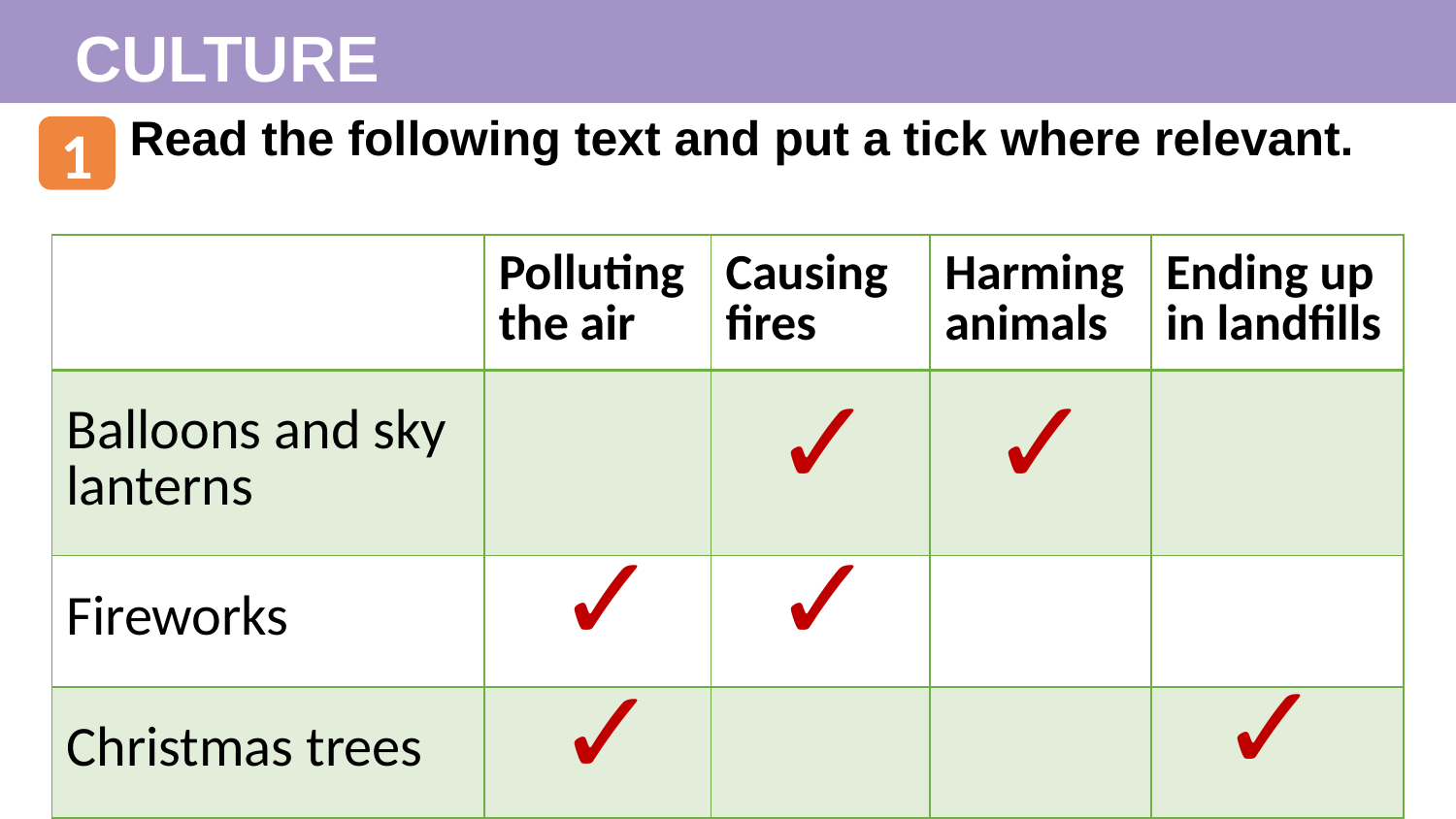

CULTURE
Read the following text and put a tick where relevant.
1
|  | Polluting the air | Causing fires | Harming animals | Ending up in landfills |
| --- | --- | --- | --- | --- |
| Balloons and sky lanterns |  |  |  |  |
| Fireworks |  |  |  |  |
| Christmas trees |  |  |  |  |
✓
✓
✓
✓
✓
✓